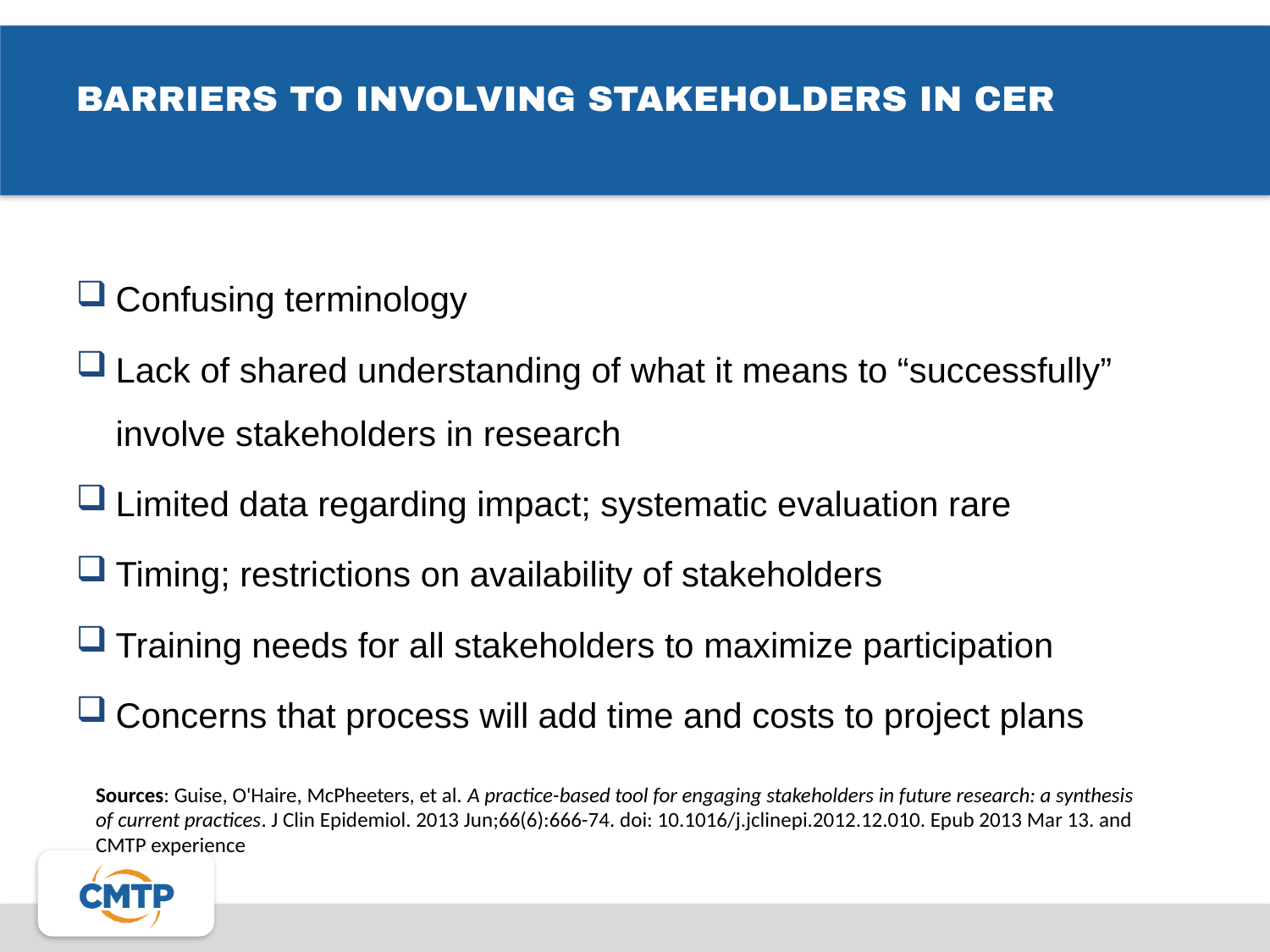

# Barriers to involving stakeholders in cer
Confusing terminology
Lack of shared understanding of what it means to “successfully” involve stakeholders in research
Limited data regarding impact; systematic evaluation rare
Timing; restrictions on availability of stakeholders
Training needs for all stakeholders to maximize participation
Concerns that process will add time and costs to project plans
Sources: Guise, O'Haire, McPheeters, et al. A practice-based tool for engaging stakeholders in future research: a synthesis of current practices. J Clin Epidemiol. 2013 Jun;66(6):666-74. doi: 10.1016/j.jclinepi.2012.12.010. Epub 2013 Mar 13. and CMTP experience